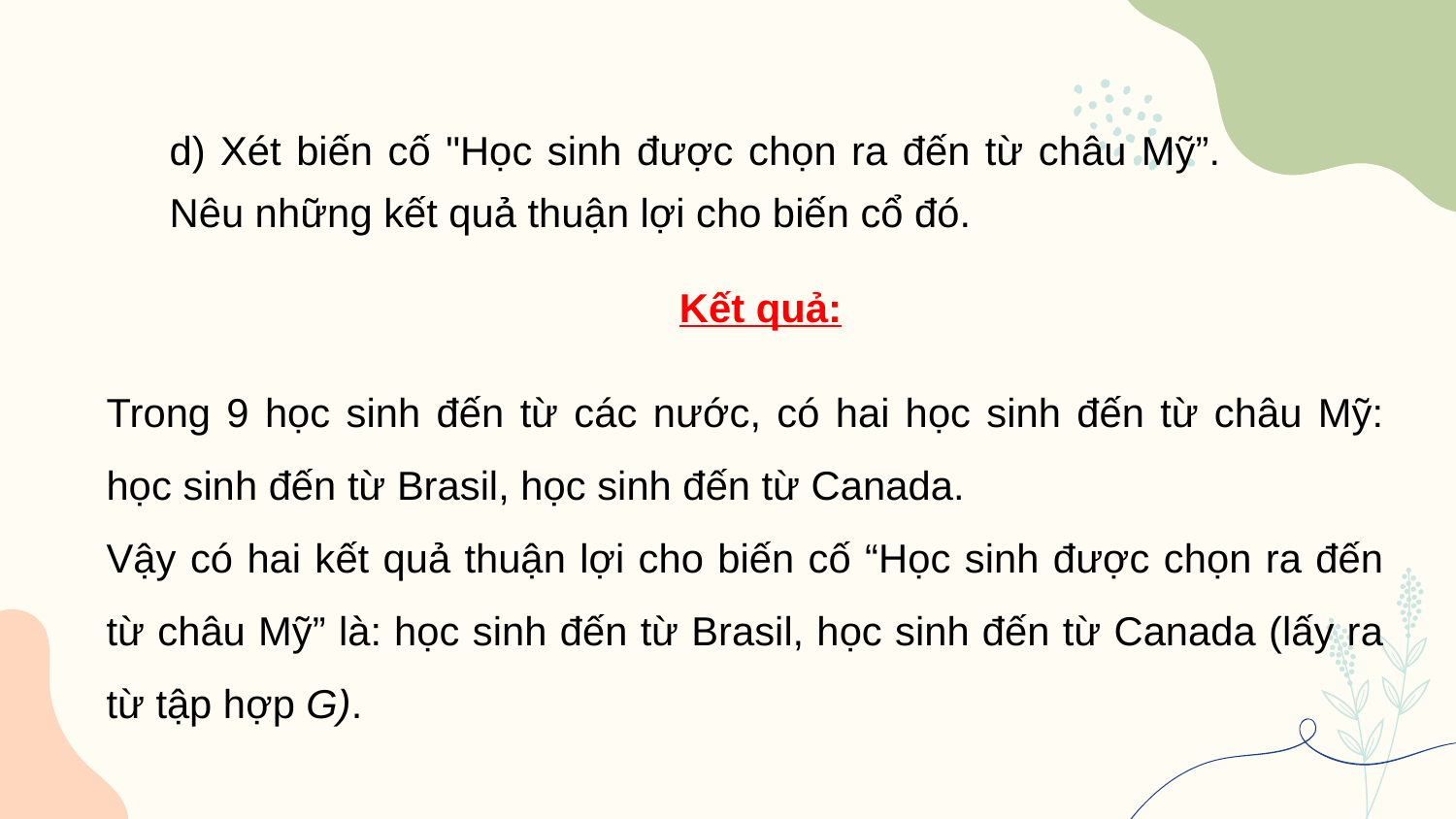

d) Xét biến cố "Học sinh được chọn ra đến từ châu Mỹ”. Nêu những kết quả thuận lợi cho biến cổ đó.
Kết quả:
Trong 9 học sinh đến từ các nước, có hai học sinh đến từ châu Mỹ: học sinh đến từ Brasil, học sinh đến từ Canada.
Vậy có hai kết quả thuận lợi cho biến cố “Học sinh được chọn ra đến từ châu Mỹ” là: học sinh đến từ Brasil, học sinh đến từ Canada (lấy ra từ tập hợp G).